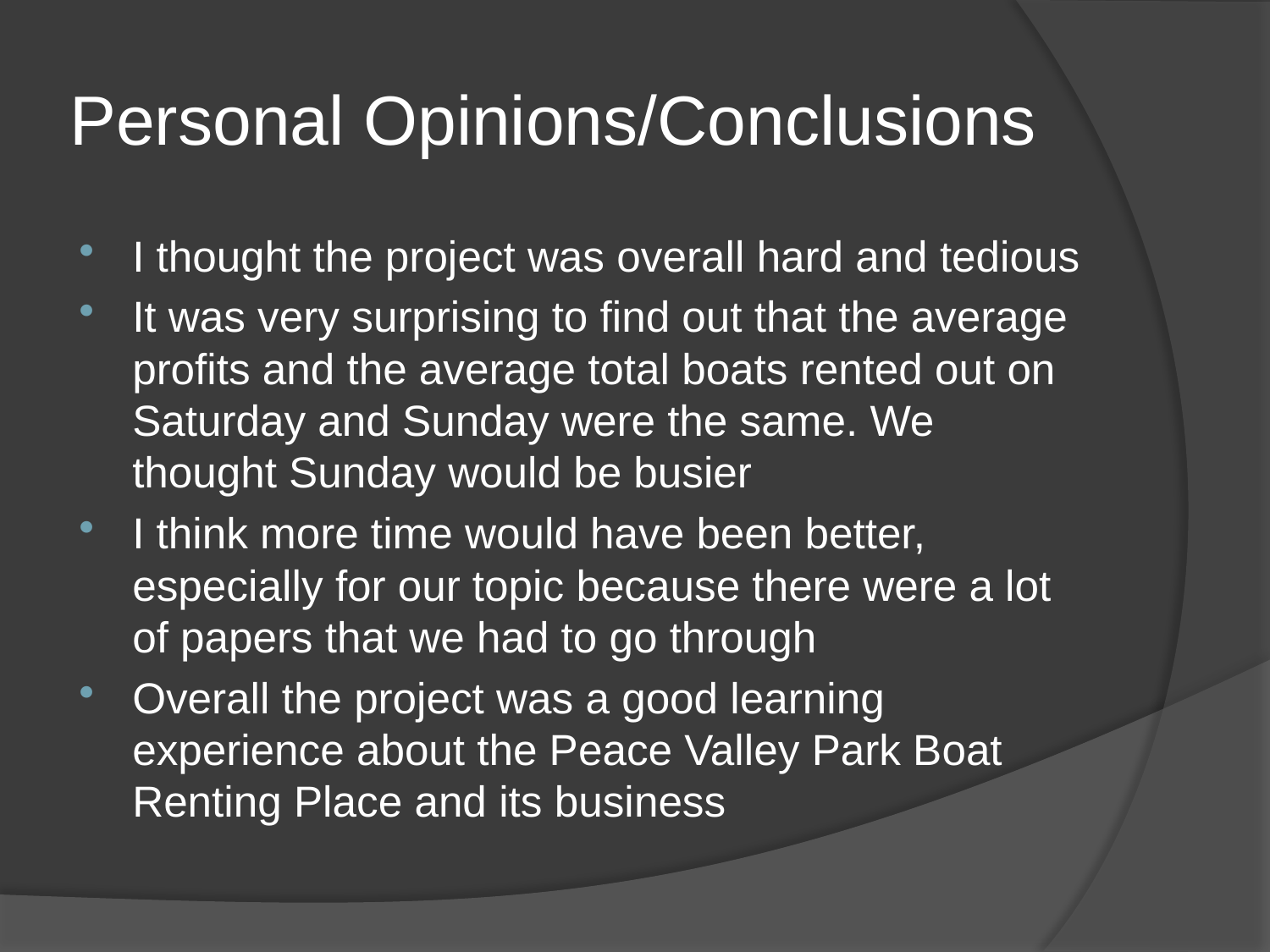

# Personal Opinions/Conclusions
I thought the project was overall hard and tedious
It was very surprising to find out that the average profits and the average total boats rented out on Saturday and Sunday were the same. We thought Sunday would be busier
I think more time would have been better, especially for our topic because there were a lot of papers that we had to go through
Overall the project was a good learning experience about the Peace Valley Park Boat Renting Place and its business